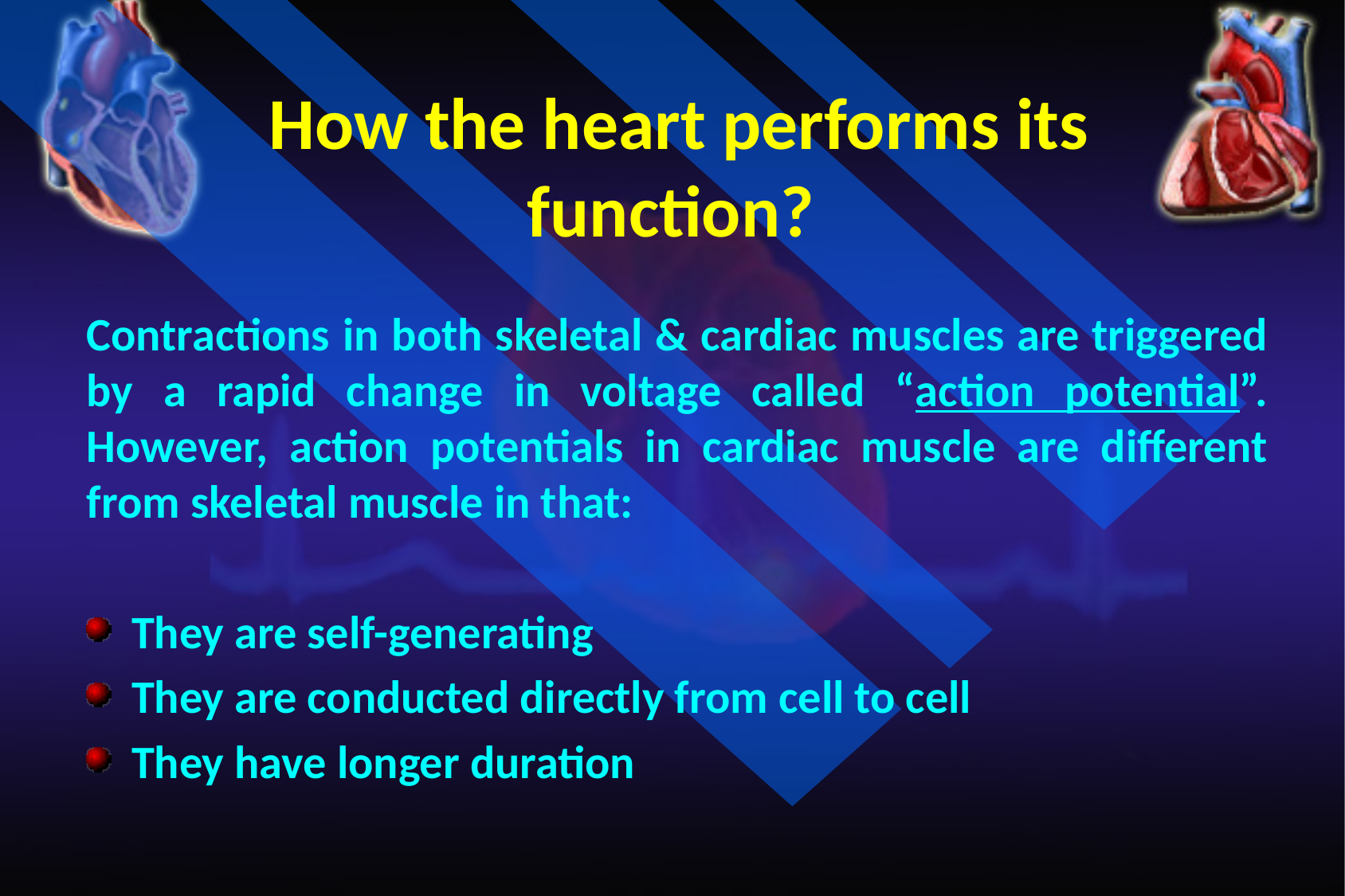

How the heart performs its function?
Contractions in both skeletal & cardiac muscles are triggered by a rapid change in voltage called “action potential”. However, action potentials in cardiac muscle are different from skeletal muscle in that:

They are self-generating
They are conducted directly from cell to cell
They have longer duration